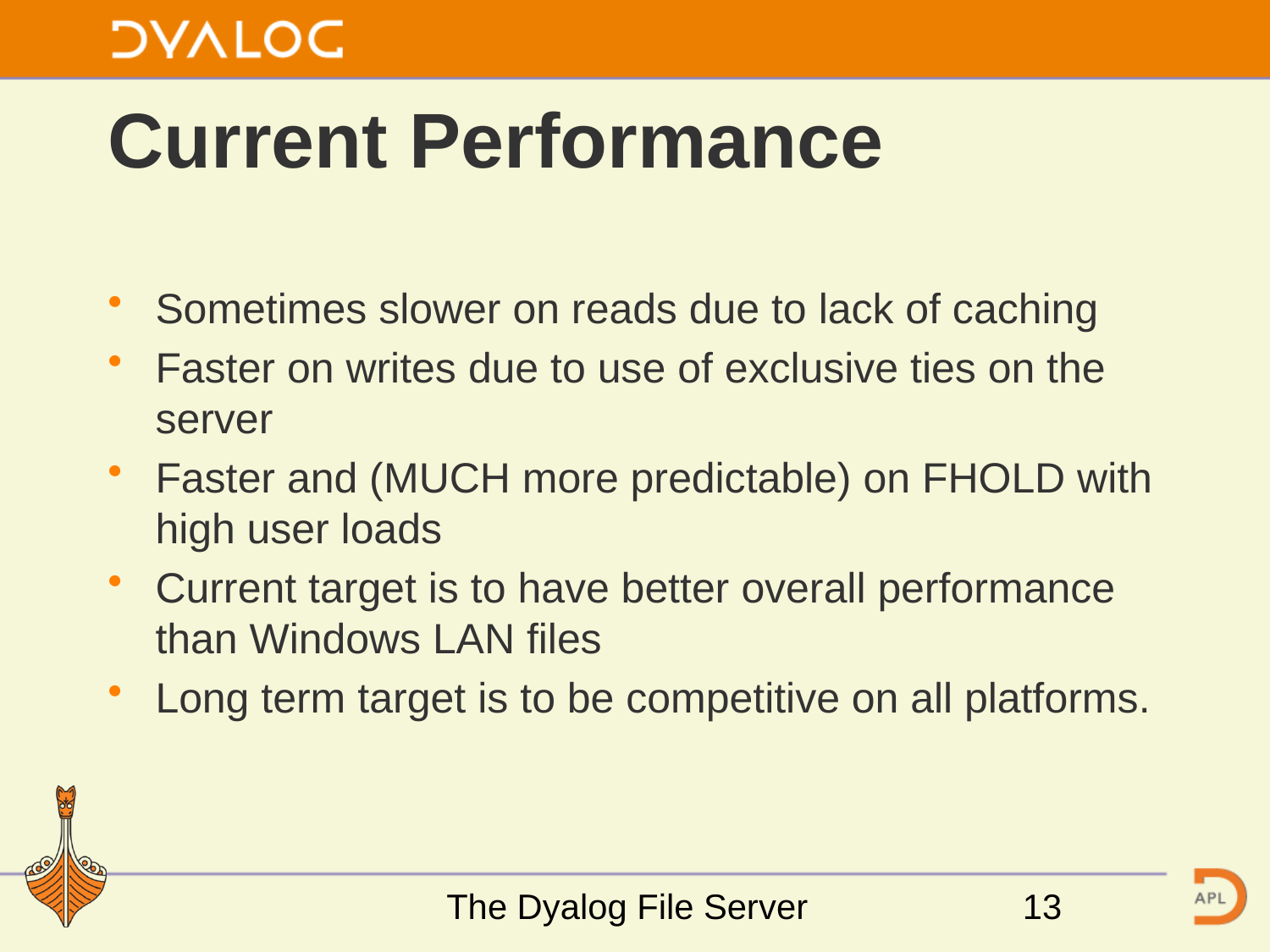

# Current Performance
Sometimes slower on reads due to lack of caching
Faster on writes due to use of exclusive ties on the server
Faster and (MUCH more predictable) on FHOLD with high user loads
Current target is to have better overall performance than Windows LAN files
Long term target is to be competitive on all platforms.

The Dyalog File Server
13